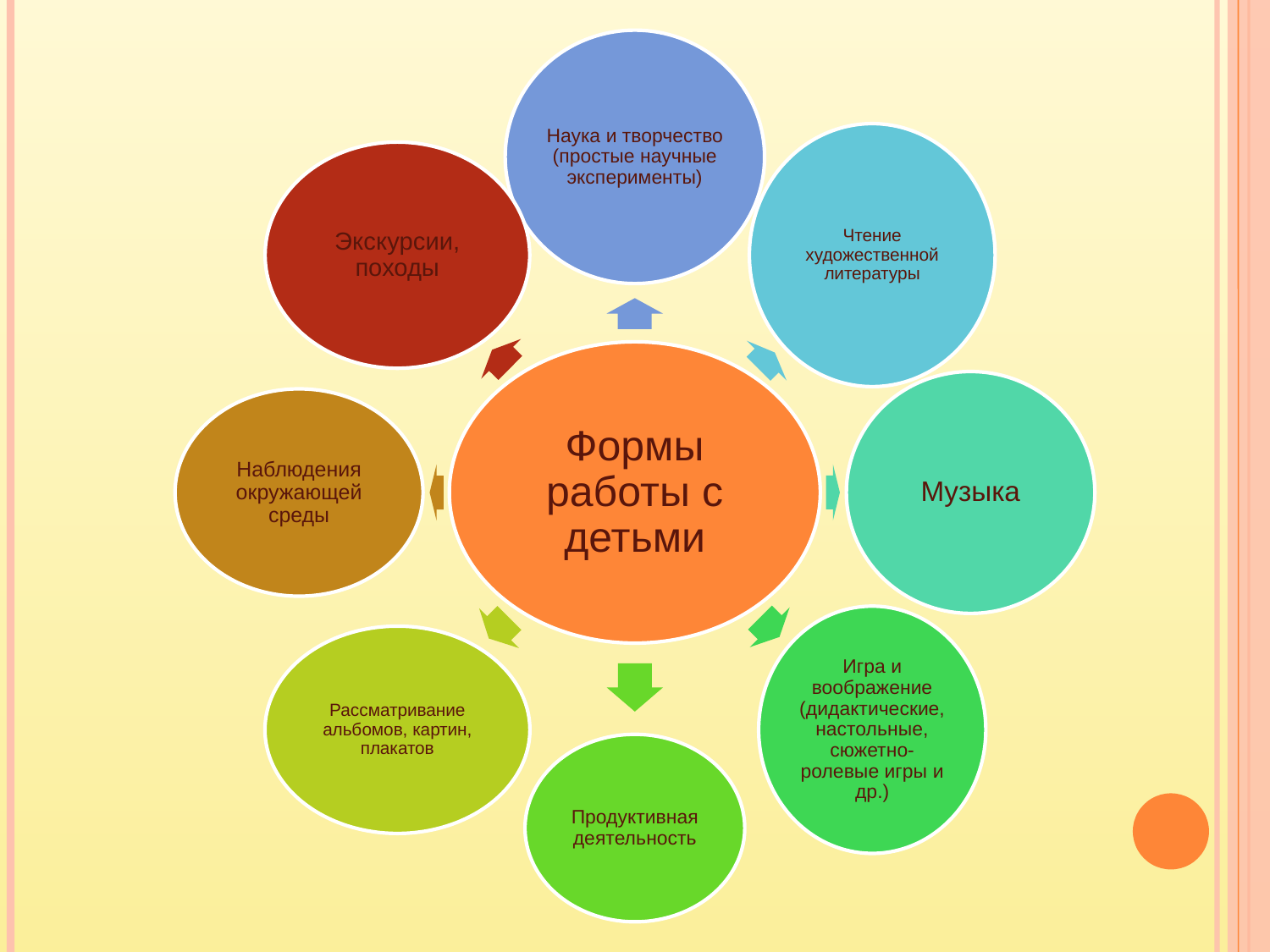

Формы работы с детьми

Наука и творчество (простые научные эксперименты)

Чтение художественной литературы

Музыка

Игра и воображение (дидактические, настольные, сюжетно-ролевые игры и др.)

Продуктивная деятельность

Рассматривание альбомов, картин, плакатов

Наблюдения окружающей среды

Экскурсии, походы